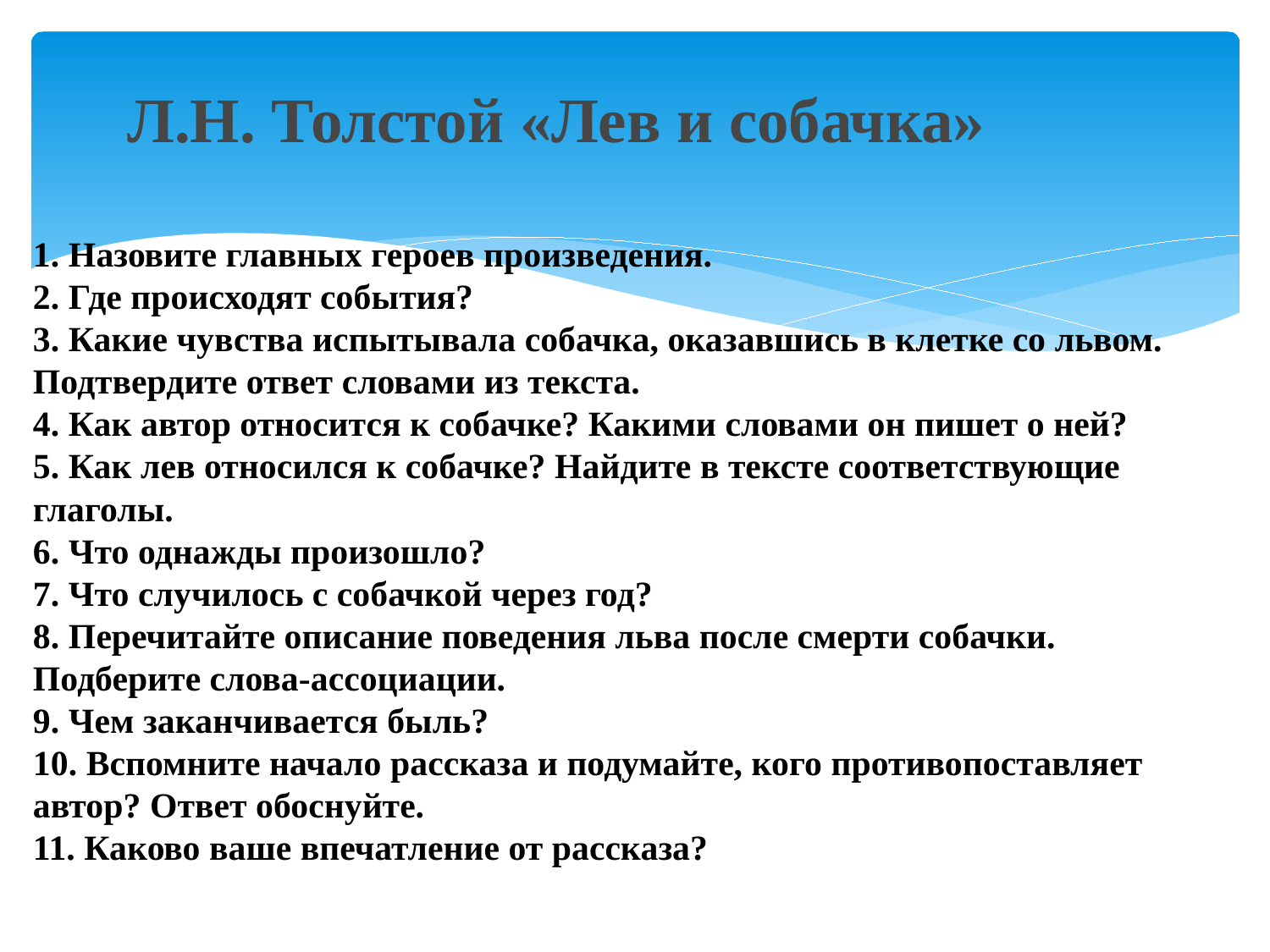

Л.Н. Толстой «Лев и собачка»
1. Назовите главных героев произведения.
2. Где происходят события?
3. Какие чувства испытывала собачка, оказавшись в клетке со львом. Подтвердите ответ словами из текста.
4. Как автор относится к собачке? Какими словами он пишет о ней?
5. Как лев относился к собачке? Найдите в тексте соответствующие глаголы.
6. Что однажды произошло?
7. Что случилось с собачкой через год?
8. Перечитайте описание поведения льва после смерти собачки. Подберите слова-ассоциации.
9. Чем заканчивается быль?
10. Вспомните начало рассказа и подумайте, кого противопоставляет автор? Ответ обоснуйте.
11. Каково ваше впечатление от рассказа?